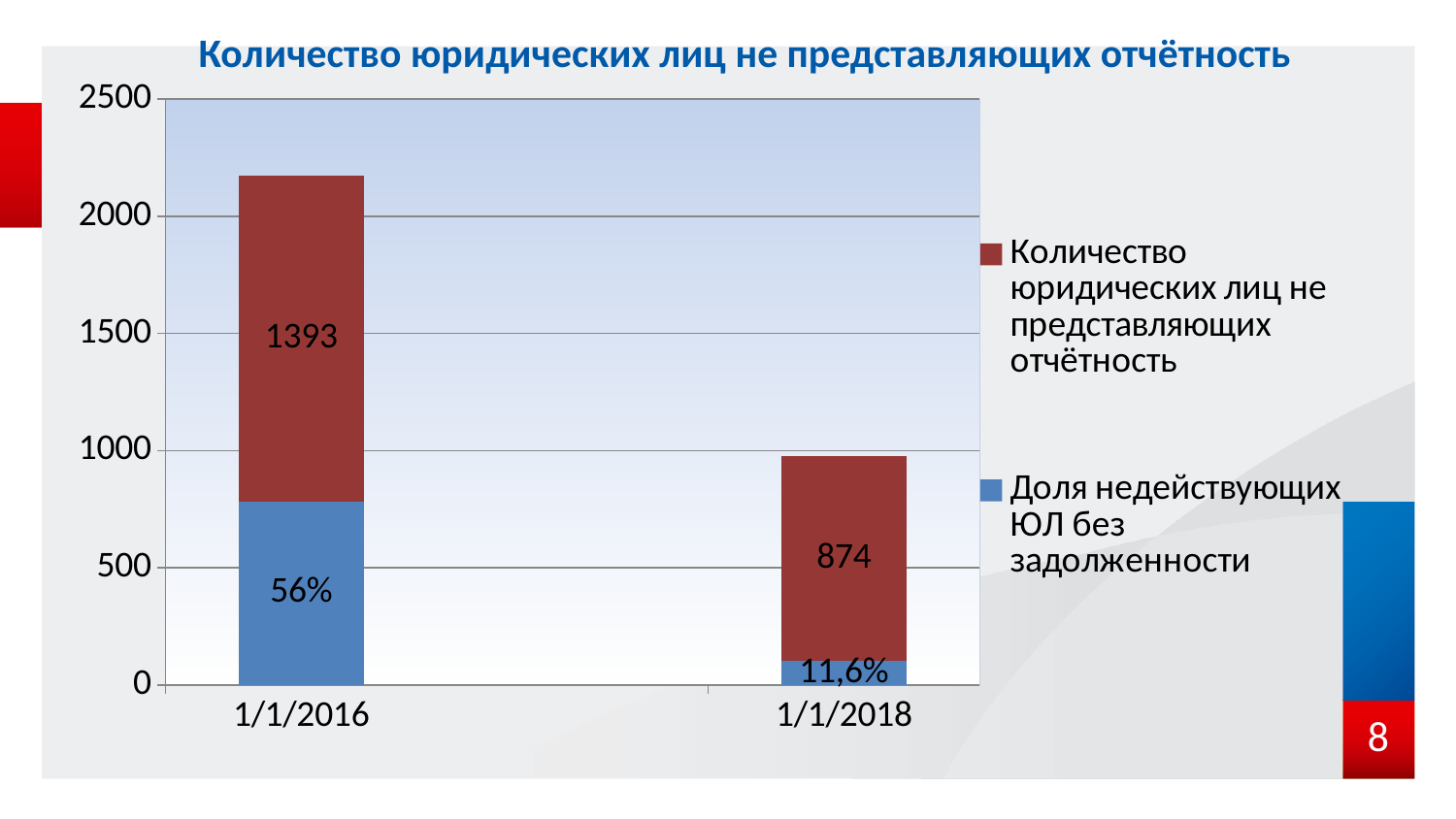

# Количество юридических лиц не представляющих отчётность

### Chart

| Category | Доля недействующих ЮЛ без задолженности | Количество юридических лиц не представляющих отчётность |
|---|---|---|
| 42370 | 782.0 | 1393.0 |
| 43282 | 101.0 | 874.0 |
8